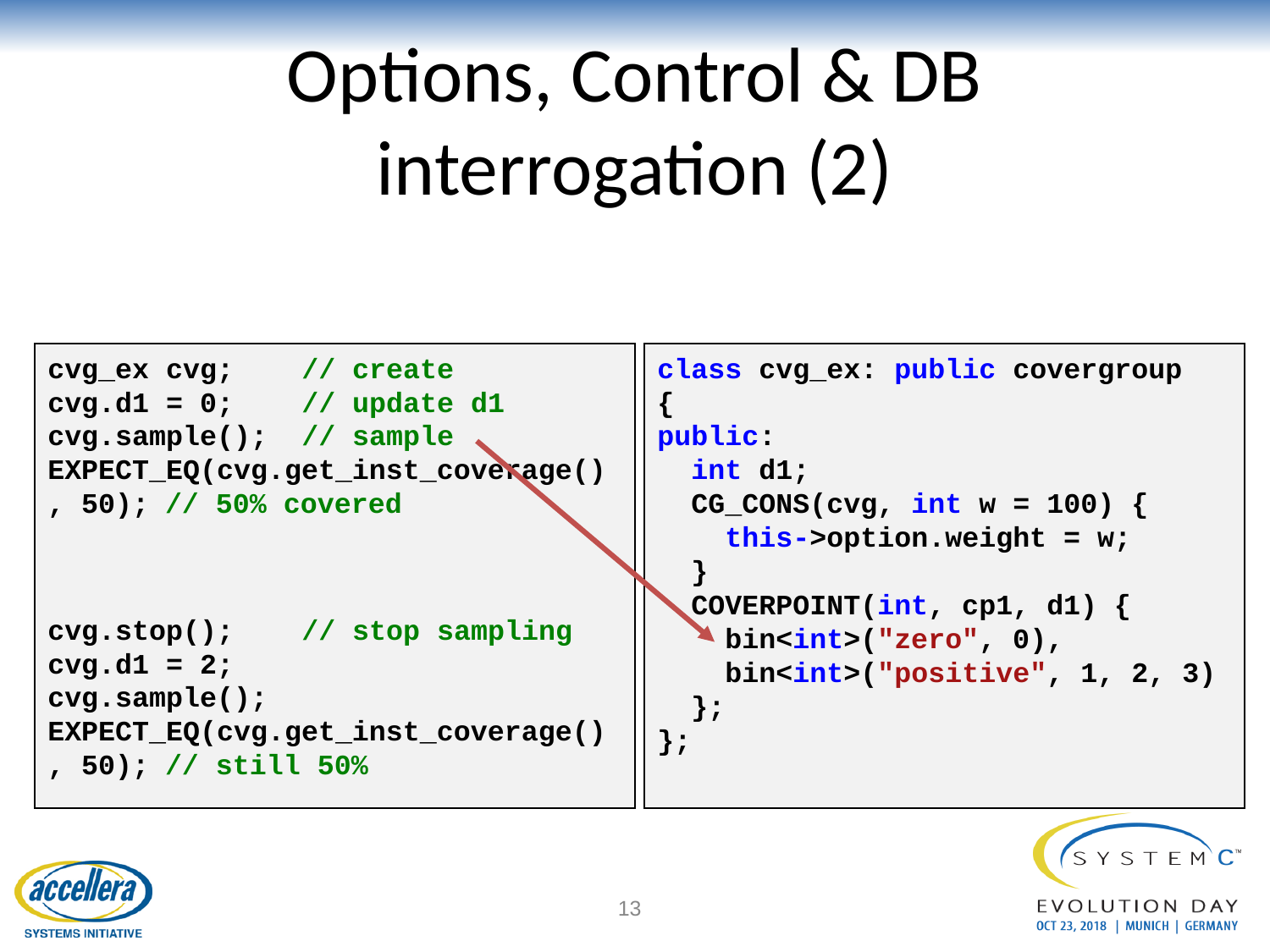

# Options, Control & DB interrogation (2)
cvg_ex cvg;    // create
cvg.d1 = 0;    // update d1
cvg.sample();  // sample
EXPECT_EQ(cvg.get_inst_coverage(), 50); // 50% covered
class cvg_ex: public covergroup
{
public:
  int d1;
  CG_CONS(cvg, int w = 100) {
    this->option.weight = w;
  }
  COVERPOINT(int, cp1, d1) {
    bin<int>("zero", 0),
    bin<int>("positive", 1, 2, 3)
  };
};
cvg.stop();    // stop sampling
cvg.d1 = 2;
cvg.sample();
EXPECT_EQ(cvg.get_inst_coverage(), 50); // still 50%
13